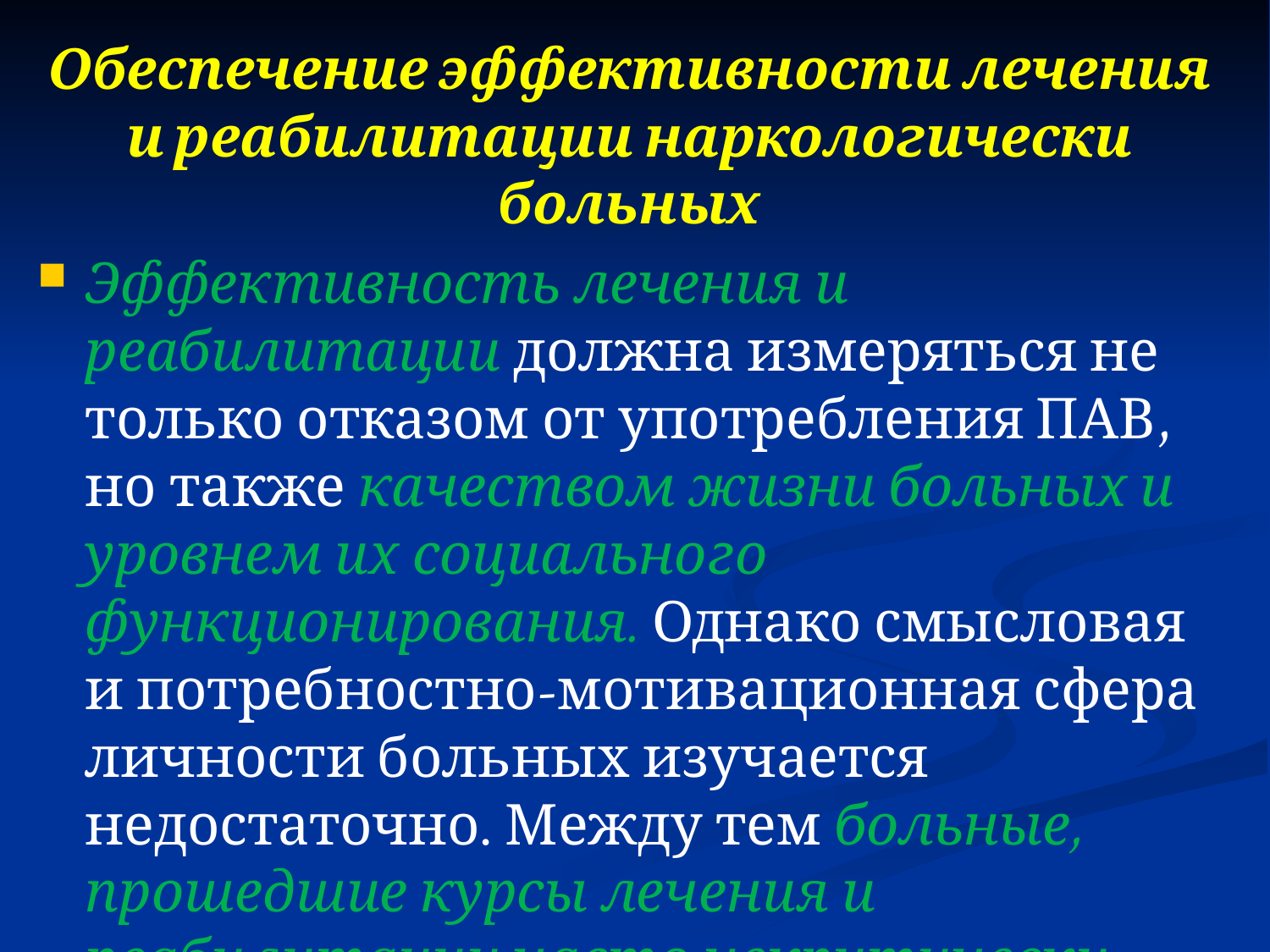

Обеспечение эффективности лечения и реабилитации наркологически больных
Эффективность лечения и реабилитации должна измеряться не только отказом от употребления ПАВ, но также качеством жизни больных и уровнем их социального функционирования. Однако смысловая и потребностно-мотивационная сфера личности больных изучается недостаточно. Между тем больные, прошедшие курсы лечения и реабилитации часто некритически относятся к своему социальному статусу и своей социальной компетентности.